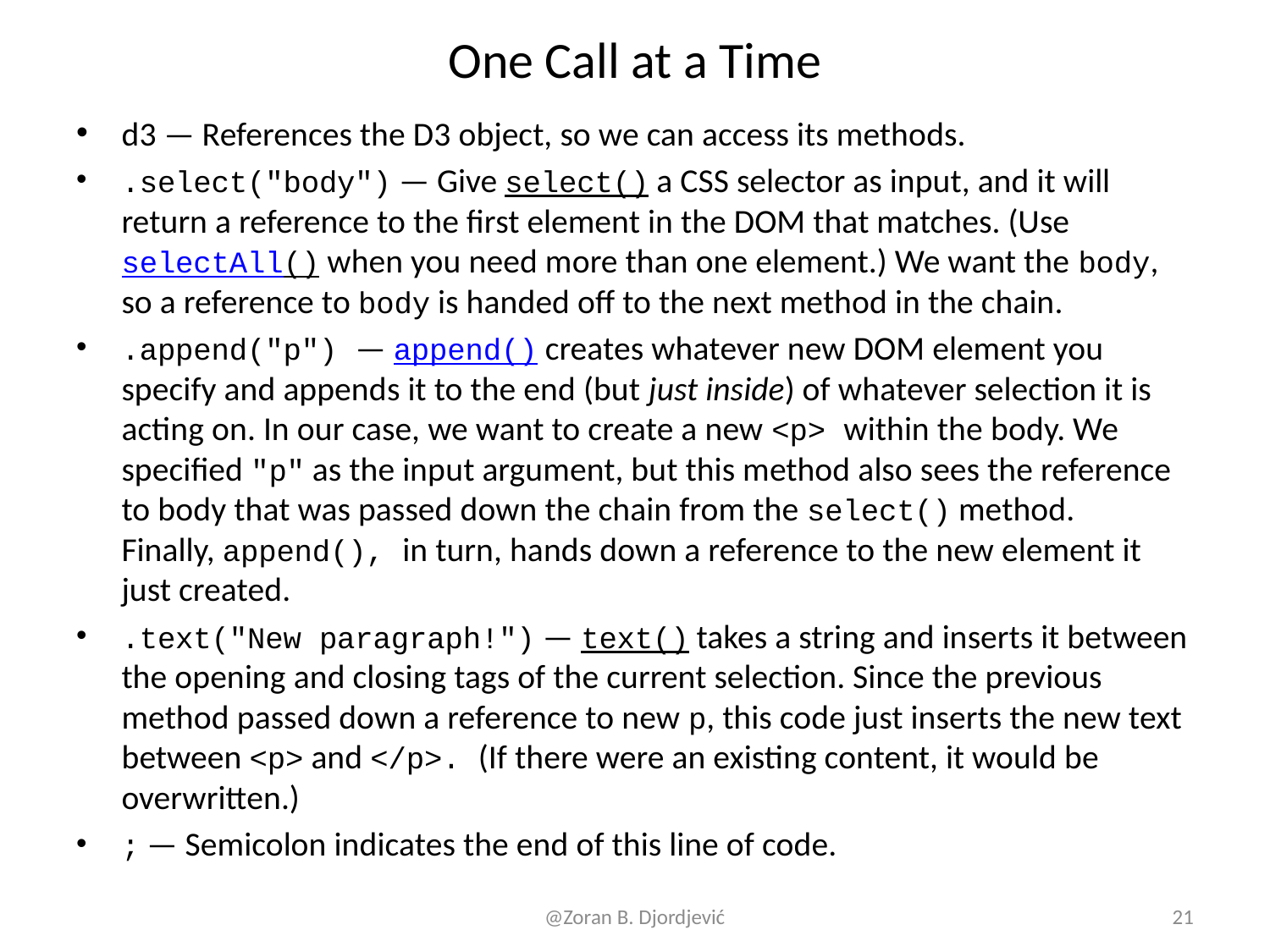

# One Call at a Time
d3 — References the D3 object, so we can access its methods.
.select("body") — Give select() a CSS selector as input, and it will return a reference to the first element in the DOM that matches. (Use selectAll() when you need more than one element.) We want the body, so a reference to body is handed off to the next method in the chain.
.append("p") — append() creates whatever new DOM element you specify and appends it to the end (but just inside) of whatever selection it is acting on. In our case, we want to create a new <p> within the body. We specified "p" as the input argument, but this method also sees the reference to body that was passed down the chain from the select() method. Finally, append(), in turn, hands down a reference to the new element it just created.
.text("New paragraph!") — text() takes a string and inserts it between the opening and closing tags of the current selection. Since the previous method passed down a reference to new p, this code just inserts the new text between <p> and </p>. (If there were an existing content, it would be overwritten.)
; — Semicolon indicates the end of this line of code.

@Zoran B. Djordjević
21